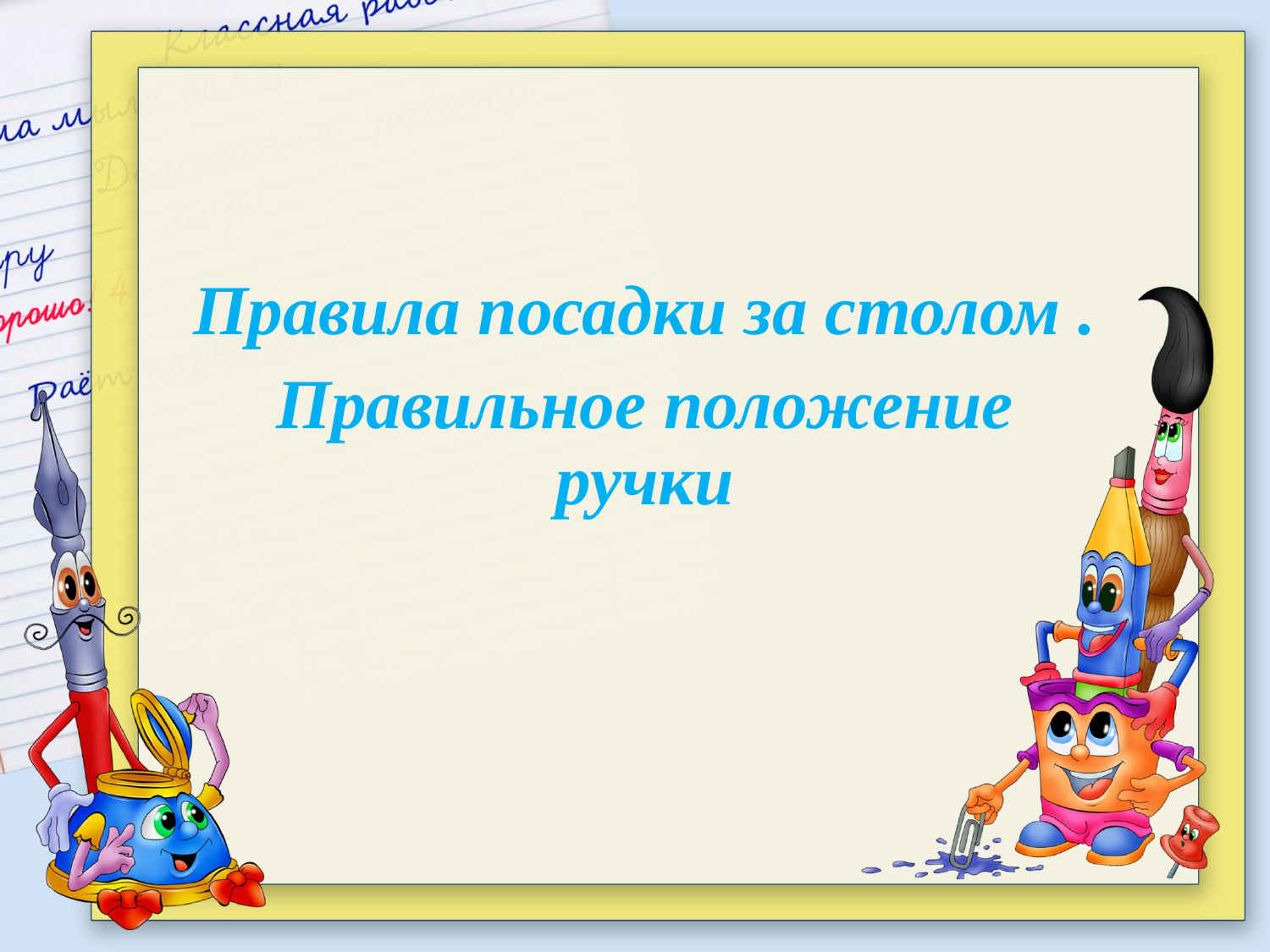

Правила посадки за столом .
Правильное положение ручки